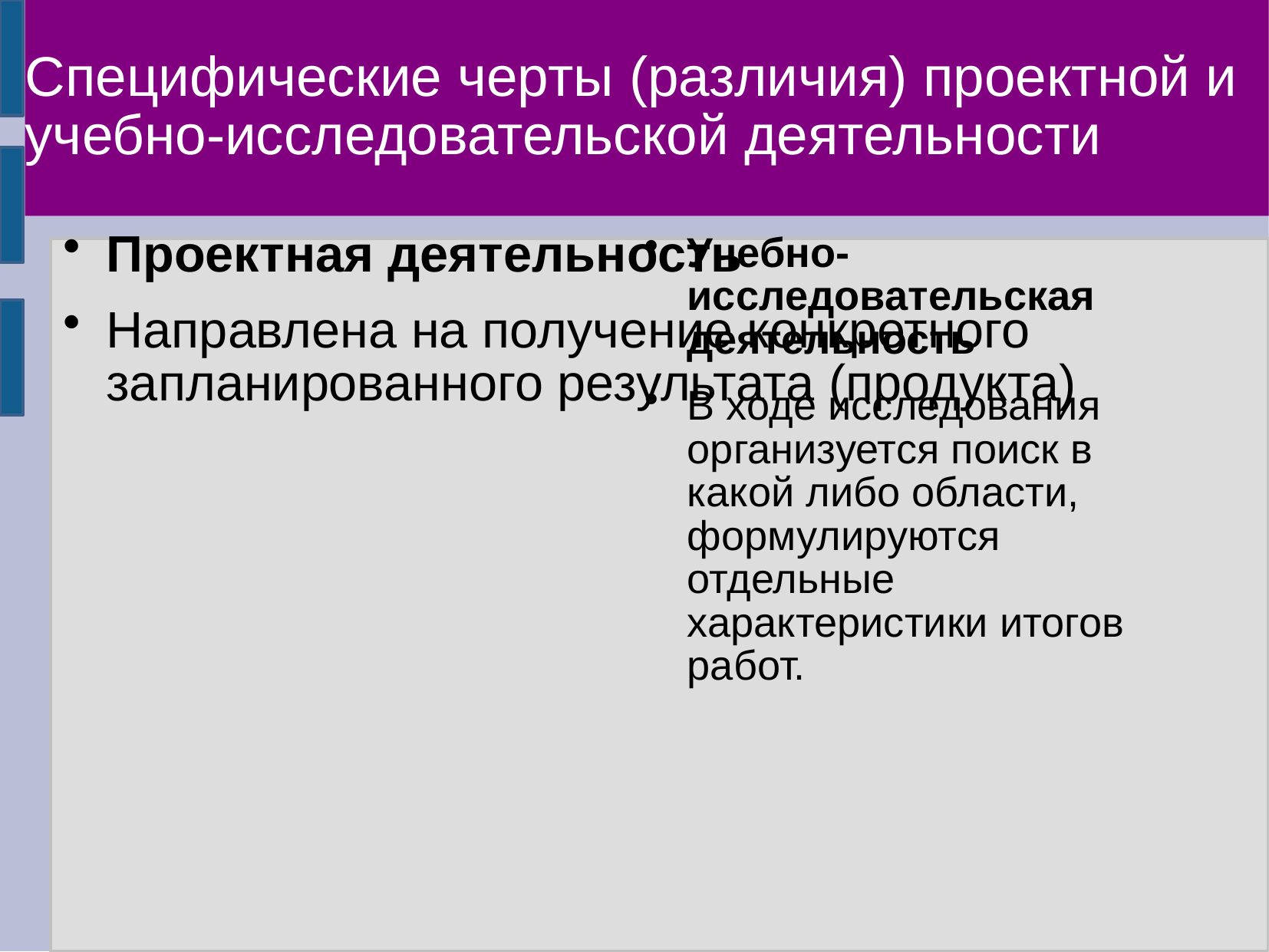

# Специфические черты (различия) проектной и учебно-исследовательской деятельности
Проектная деятельность
Направлена на получение конкретного запланированного результата (продукта)
Учебно-исследовательская деятельность
В ходе исследования организуется поиск в какой либо области, формулируются отдельные характеристики итогов работ.